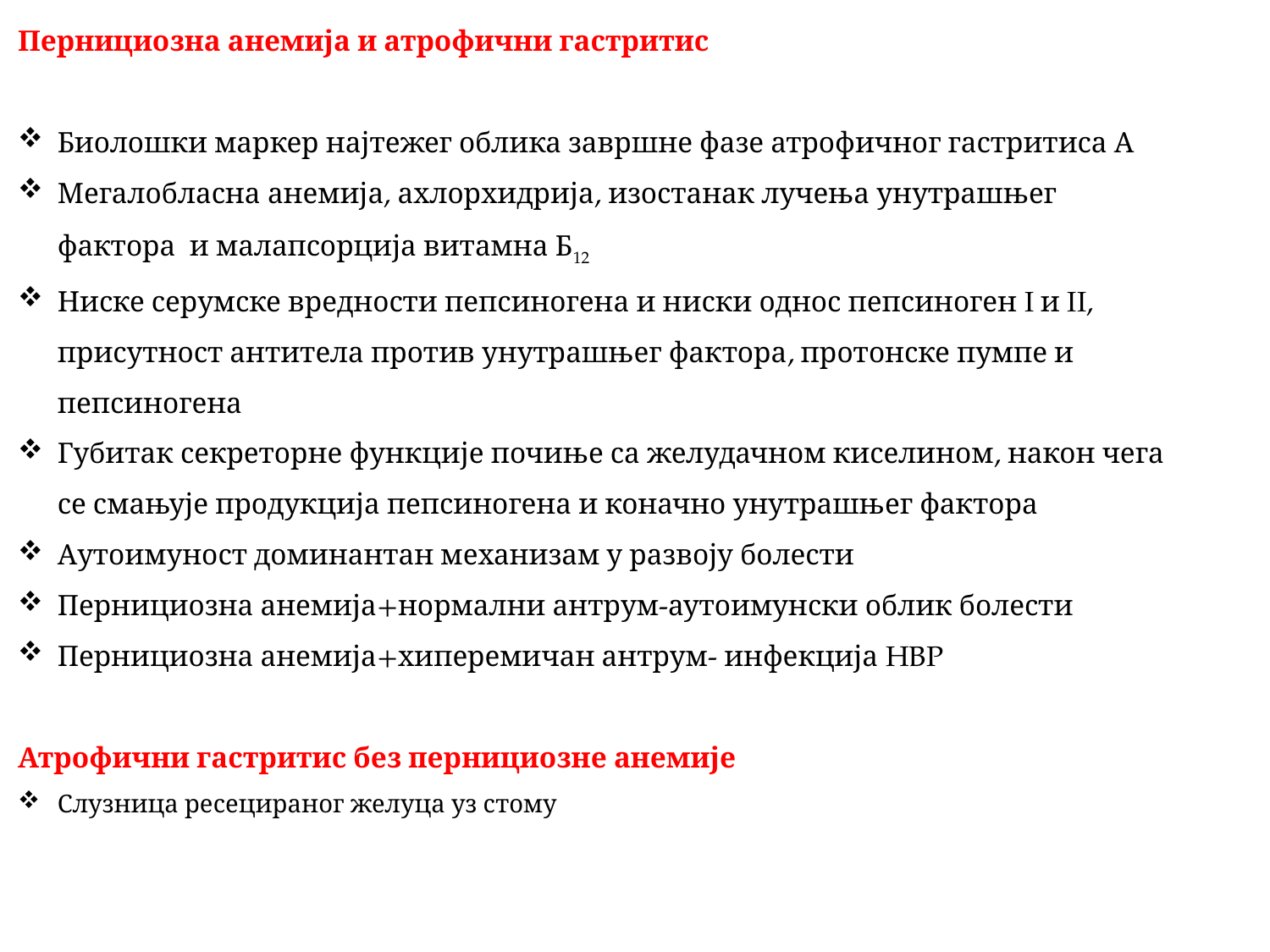

Пернициозна анемија и атрофични гастритис

Биолошки маркер најтежег облика завршне фазе атрофичног гастритиса А
Мегалобласна анемија, ахлорхидрија, изостанак лучења унутрашњег фактора  и малапсорција витамна Б12
Ниске серумске вредности пепсиногена и ниски однос пепсиноген I и II, присутност антитела против унутрашњег фактора, протонске пумпе и пепсиногена
Губитак секреторне функције почиње са желудачном киселином, након чега се смањује продукција пепсиногена и коначно унутрашњег фактора
Аутоимуност доминантан механизам у развоју болести
Пернициозна анемија+нормални антрум-аутоимунски облик болести
Пернициозна анемија+хиперемичан антрум- инфекција HBP

Атрофични гастритис без пернициозне анемије
Слузница ресецираног желуца уз стому